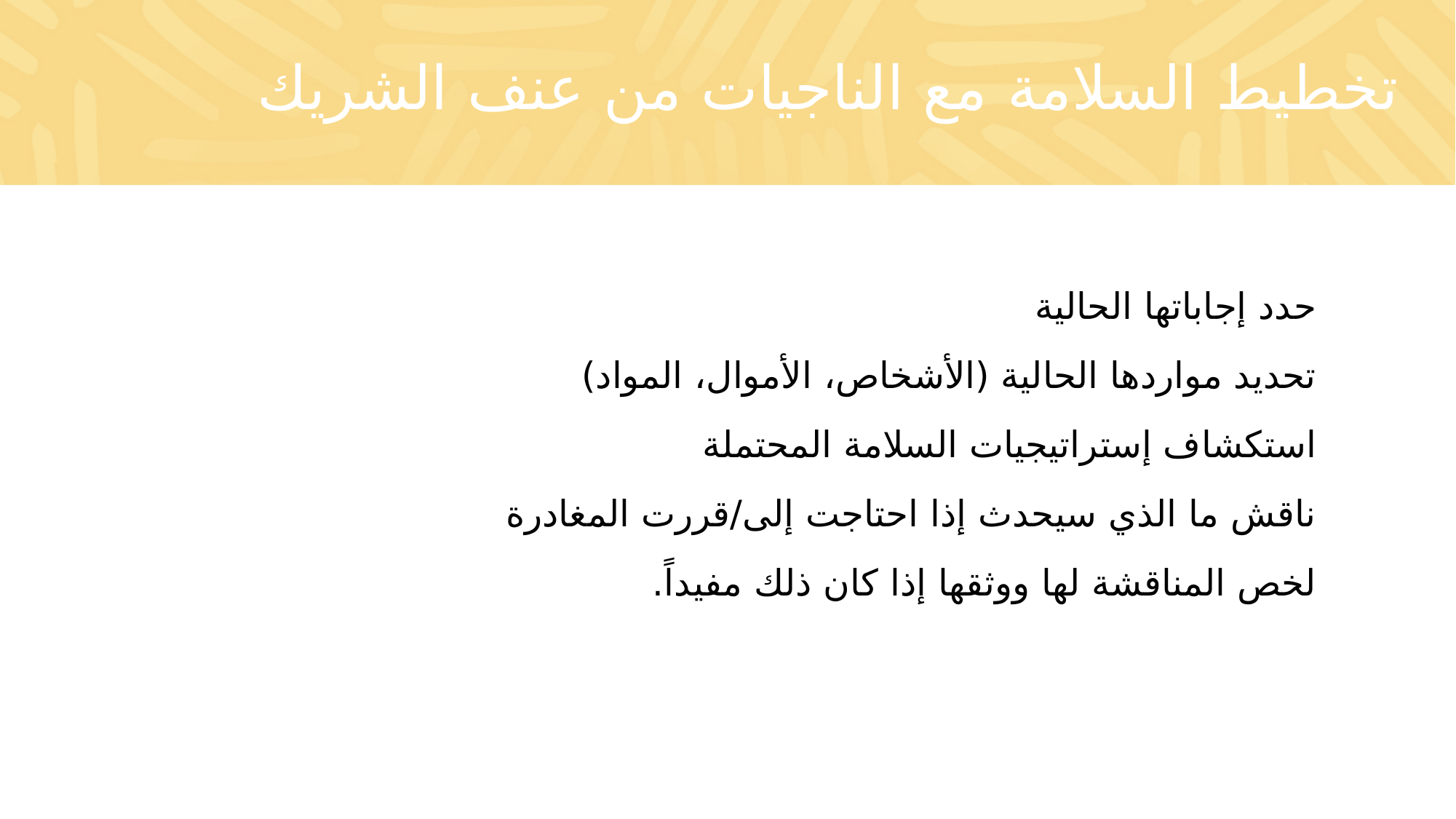

# تخطيط السلامة مع الناجيات من عنف الشريك
حدد إجاباتها الحالية
تحديد مواردها الحالية (الأشخاص، الأموال، المواد)
استكشاف إستراتيجيات السلامة المحتملة
ناقش ما الذي سيحدث إذا احتاجت إلى/قررت المغادرة
لخص المناقشة لها ووثقها إذا كان ذلك مفيداً.